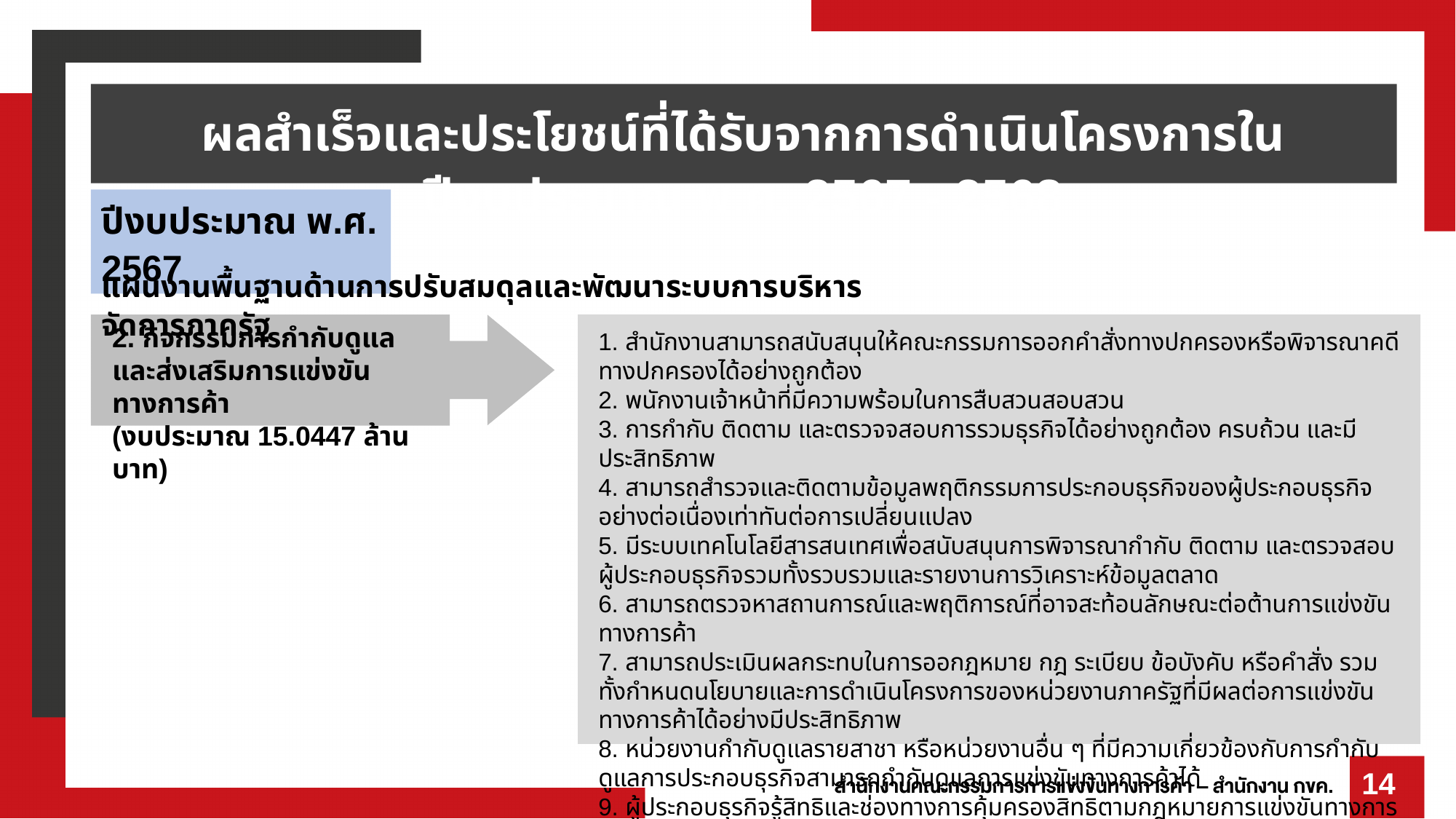

ผลสำเร็จและประโยชน์ที่ได้รับจากการดำเนินโครงการในปีงบประมาณ พ.ศ. 2567 - 2568
ปีงบประมาณ พ.ศ. 2567
แผนงานพื้นฐานด้านการปรับสมดุลและพัฒนาระบบการบริหารจัดการภาครัฐ

2. กิจกรรมการกำกับดูแลและส่งเสริมการแข่งขันทางการค้า
(งบประมาณ 15.0447 ล้านบาท)
1. สำนักงานสามารถสนับสนุนให้คณะกรรมการออกคำสั่งทางปกครองหรือพิจารณาคดีทางปกครองได้อย่างถูกต้อง
2. พนักงานเจ้าหน้าที่มีความพร้อมในการสืบสวนสอบสวน
3. การกำกับ ติดตาม และตรวจจสอบการรวมธุรกิจได้อย่างถูกต้อง ครบถ้วน และมีประสิทธิภาพ
4. สามารถสำรวจและติดตามข้อมูลพฤติกรรมการประกอบธุรกิจของผู้ประกอบธุรกิจอย่างต่อเนื่องเท่าทันต่อการเปลี่ยนแปลง
5. มีระบบเทคโนโลยีสารสนเทศเพื่อสนับสนุนการพิจารณากำกับ ติดตาม และตรวจสอบผู้ประกอบธุรกิจรวมทั้งรวบรวมและรายงานการวิเคราะห์ข้อมูลตลาด
6. สามารถตรวจหาสถานการณ์และพฤติการณ์ที่อาจสะท้อนลักษณะต่อต้านการแข่งขันทางการค้า
7. สามารถประเมินผลกระทบในการออกฎหมาย กฎ ระเบียบ ข้อบังคับ หรือคำสั่ง รวมทั้งกำหนดนโยบายและการดำเนินโครงการของหน่วยงานภาครัฐที่มีผลต่อการแข่งขันทางการค้าได้อย่างมีประสิทธิภาพ
8. หน่วยงานกำกับดูแลรายสาชา หรือหน่วยงานอื่น ๆ ที่มีความเกี่ยวข้องกับการกำกับดูแลการประกอบธุรกิจสามารถกำกับดูแลการแข่งขันทางการค้าได้
9. ผู้ประกอบธุรกิจรู้สิทธิและช่องทางการคุ้มครองสิทธิตามกฎหมายการแข่งขันทางการค้าและไม่กระทำผิดกฎหมายกฎหมายการแข่งขันทางการค้า
10. สำนักงานสามารถดำเนินนโยบายและการบังคับใช้กฎหมายการแข่งขันทางการค้าของไทยให้สอดคล้องกับมาตรฐานสากล
14